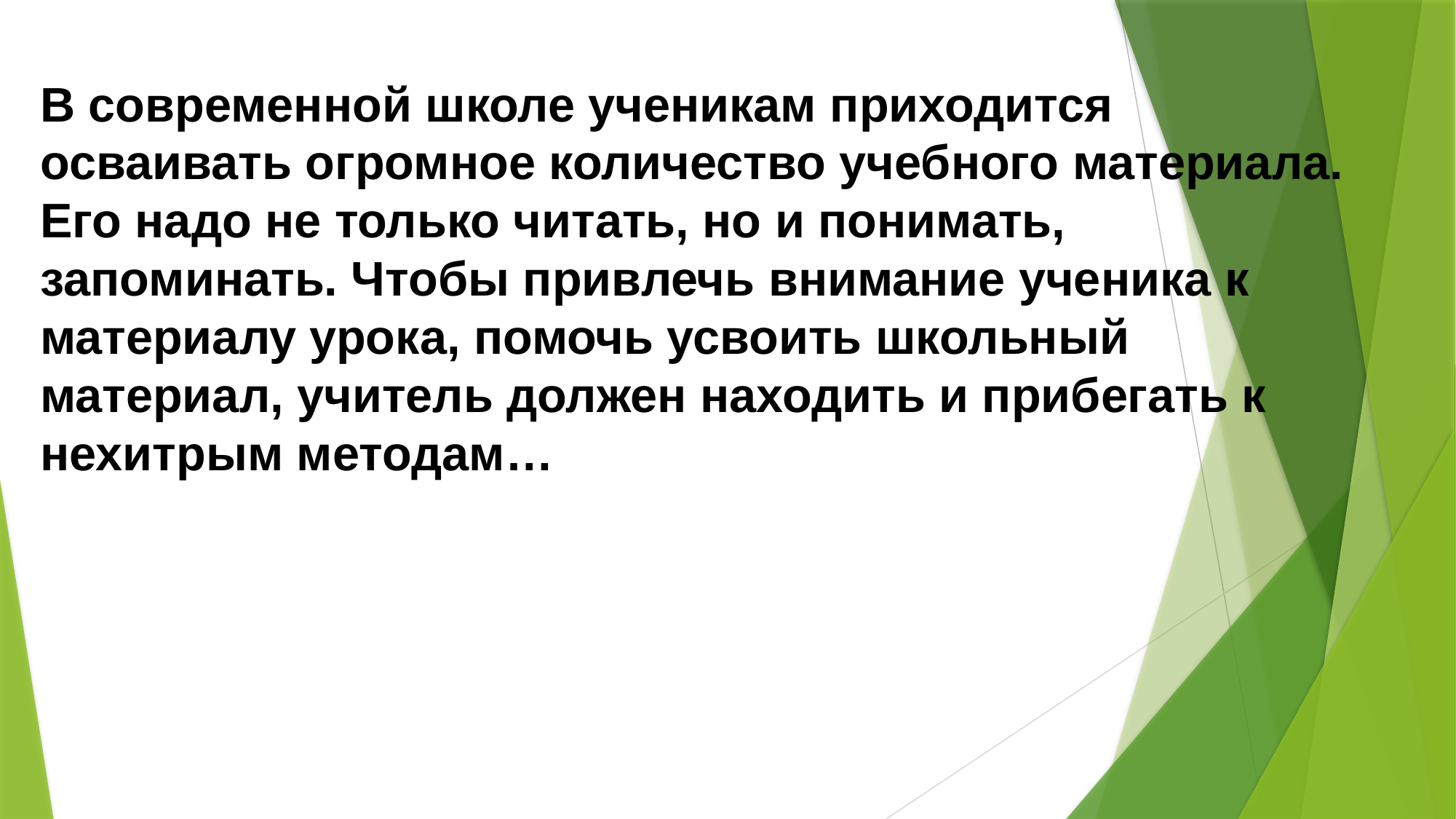

В современной школе ученикам приходится осваивать огромное количество учебного материала. Его надо не только читать, но и понимать, запоминать. Чтобы привлечь внимание ученика к материалу урока, помочь усвоить школьный материал, учитель должен находить и прибегать к нехитрым методам…